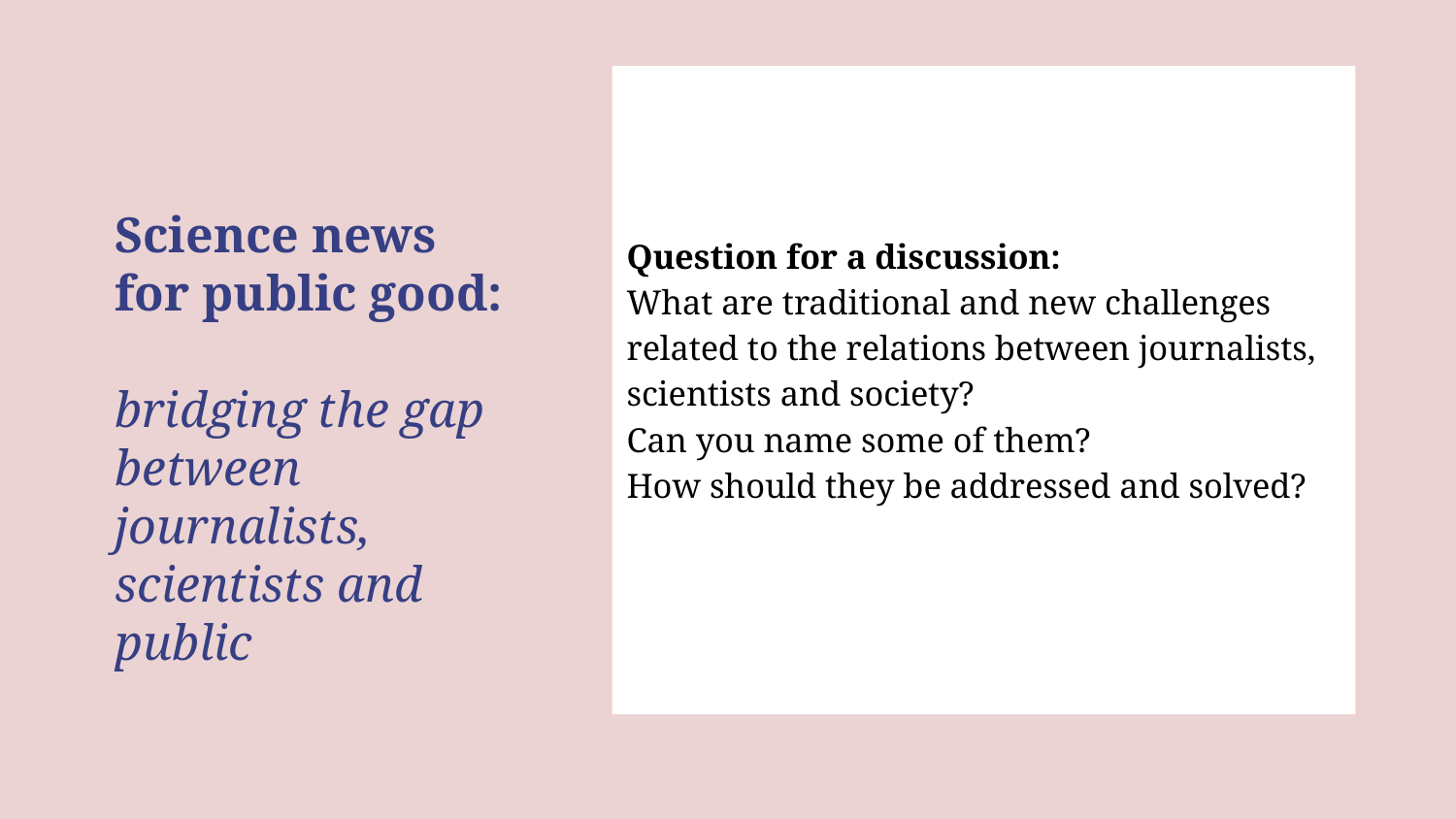

# Science news for public good: bridging the gap between journalists, scientists and public
Question for a discussion:
What are traditional and new challenges related to the relations between journalists, scientists and society?
Can you name some of them?
How should they be addressed and solved?